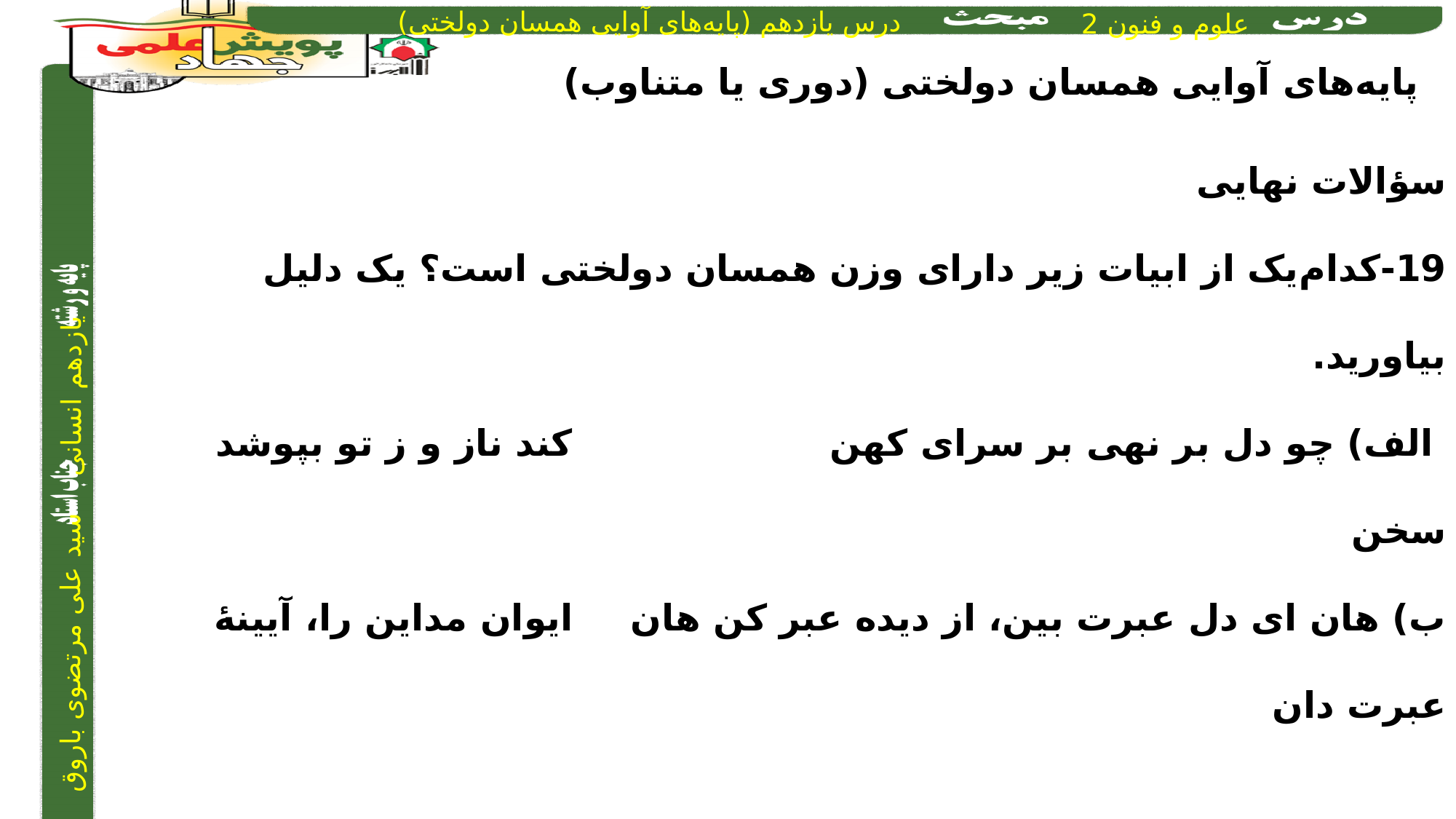

پایه‌های آوایی همسان دولختی (دوری یا متناوب)
سؤالات نهایی
19-کدام‌یک از ابیات زیر دارای وزن همسان دولختی است؟ یک دلیل بیاورید. ‌
 الف) چو دل بر نهی بر سرای کهن				کند ناز و ز تو بپوشد سخن
ب) هان ای دل عبرت بین، از دیده عبر کن هان		ایوان مداین را، آیینۀ عبرت دان